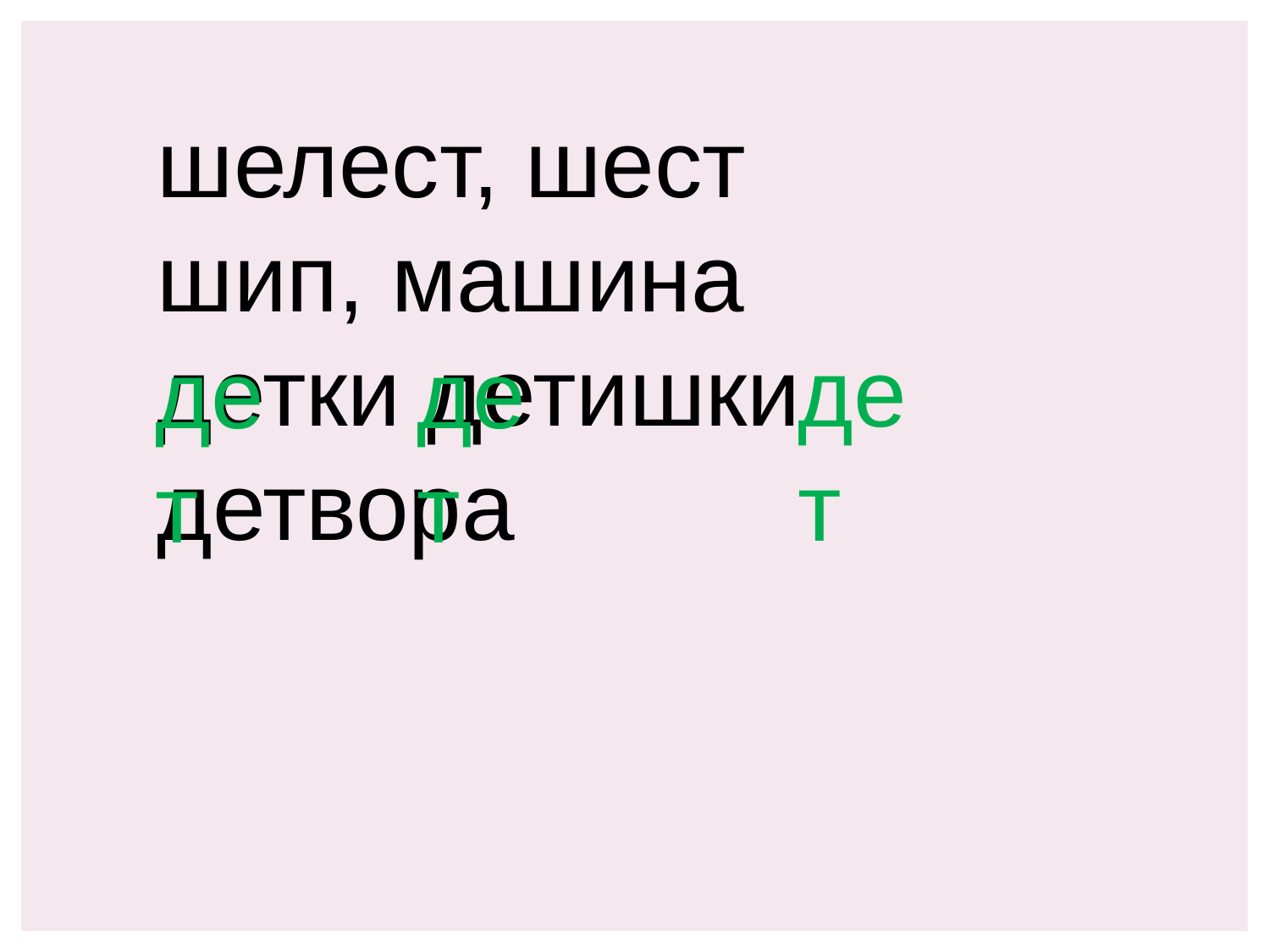

шелест, шест
шип, машина
детки детишки детвора
дет
дет
дет